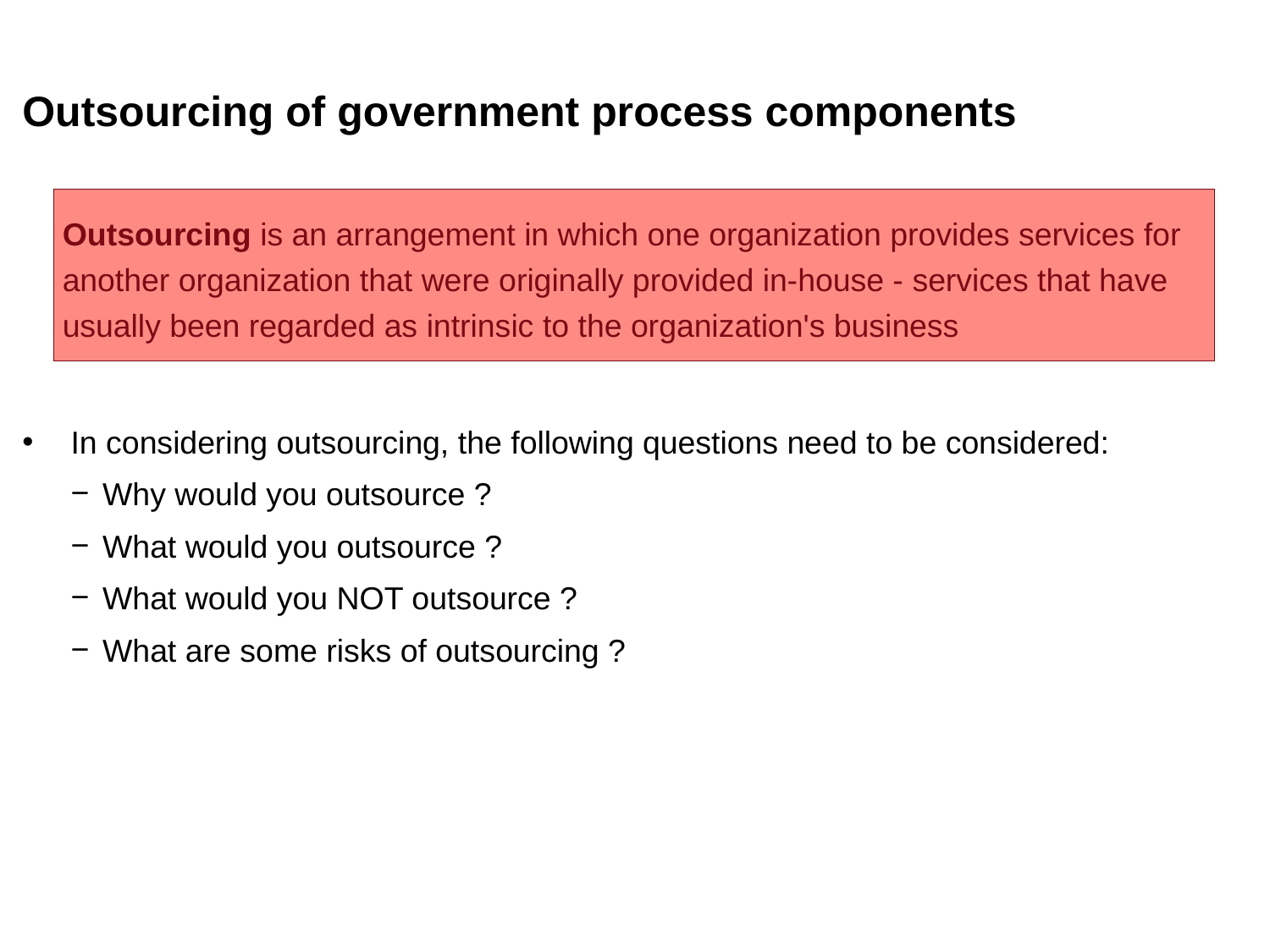

# Outsourcing of government process components
Outsourcing is an arrangement in which one organization provides services for another organization that were originally provided in-house - services that have usually been regarded as intrinsic to the organization's business
In considering outsourcing, the following questions need to be considered:
Why would you outsource ?
What would you outsource ?
What would you NOT outsource ?
What are some risks of outsourcing ?